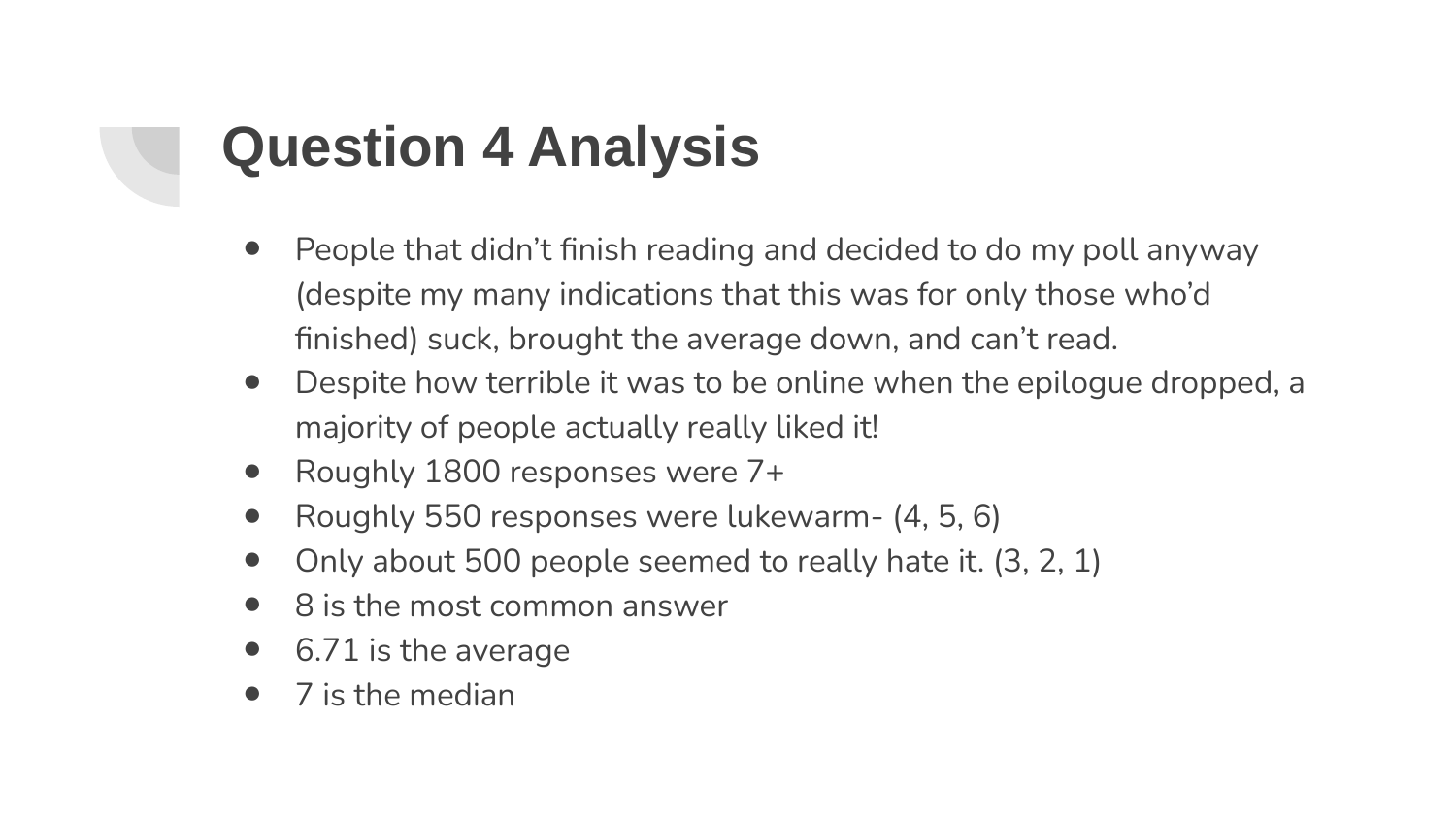

# Question 4 Analysis
People that didn’t finish reading and decided to do my poll anyway (despite my many indications that this was for only those who’d finished) suck, brought the average down, and can’t read.
Despite how terrible it was to be online when the epilogue dropped, a majority of people actually really liked it!
Roughly 1800 responses were 7+
Roughly 550 responses were lukewarm- (4, 5, 6)
Only about 500 people seemed to really hate it. (3, 2, 1)
8 is the most common answer
6.71 is the average
7 is the median